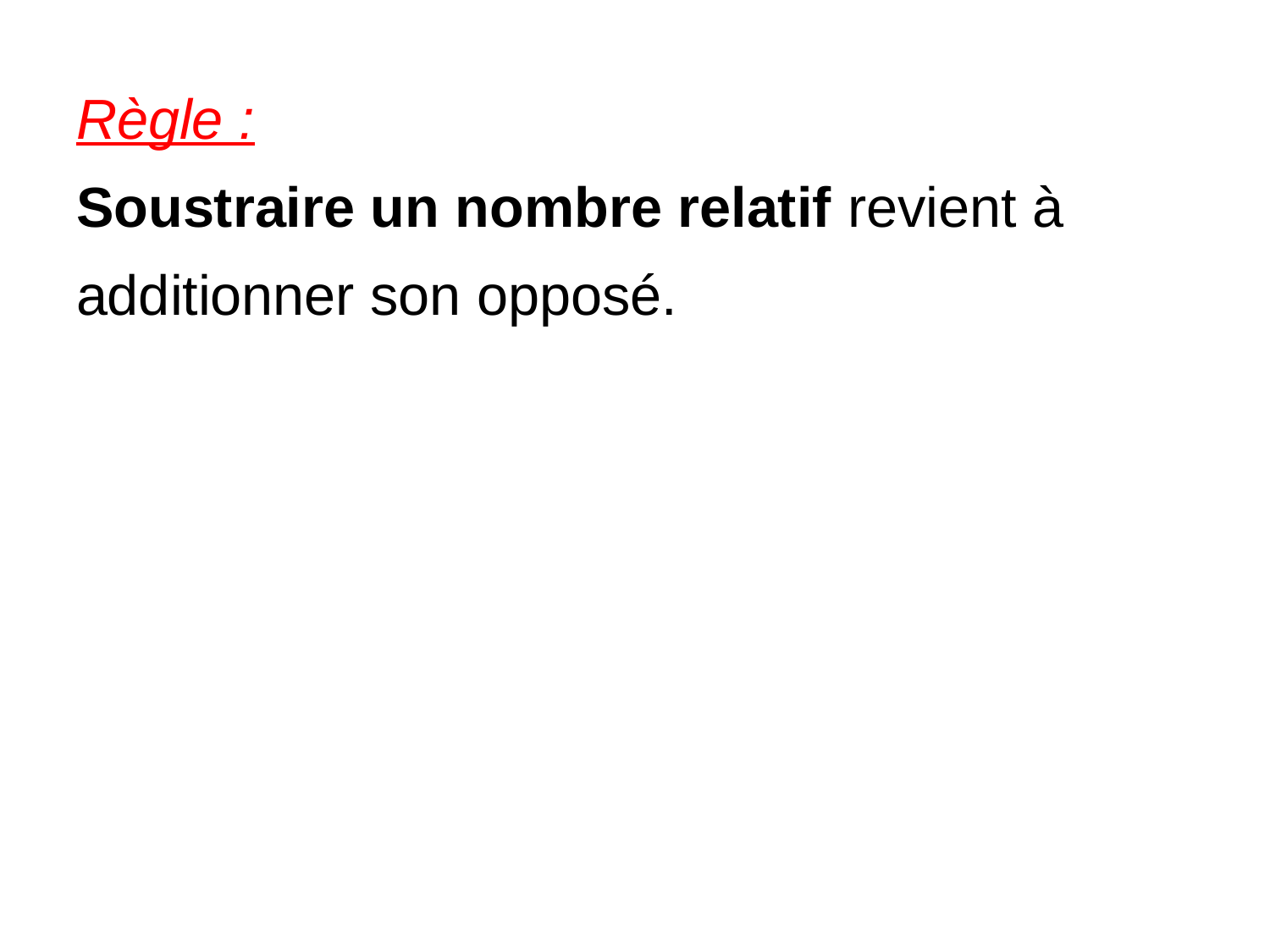

Règle :
Soustraire un nombre relatif revient à additionner son opposé.